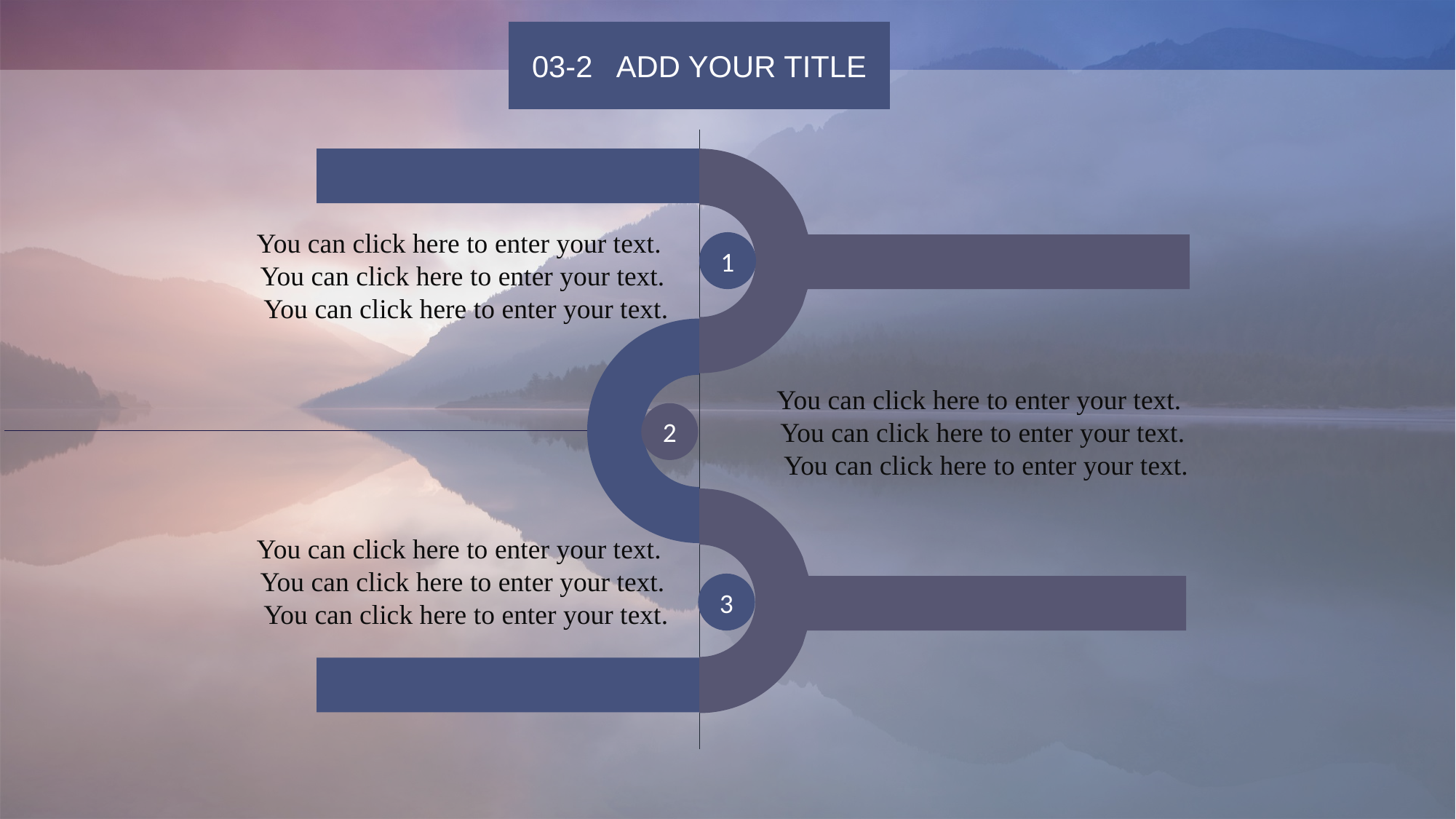

03-2   ADD YOUR TITLE

You can click here to enter your text.
You can click here to enter your text.
 You can click here to enter your text.

1

You can click here to enter your text.
You can click here to enter your text.
 You can click here to enter your text.

2

You can click here to enter your text.
You can click here to enter your text.
 You can click here to enter your text.

3